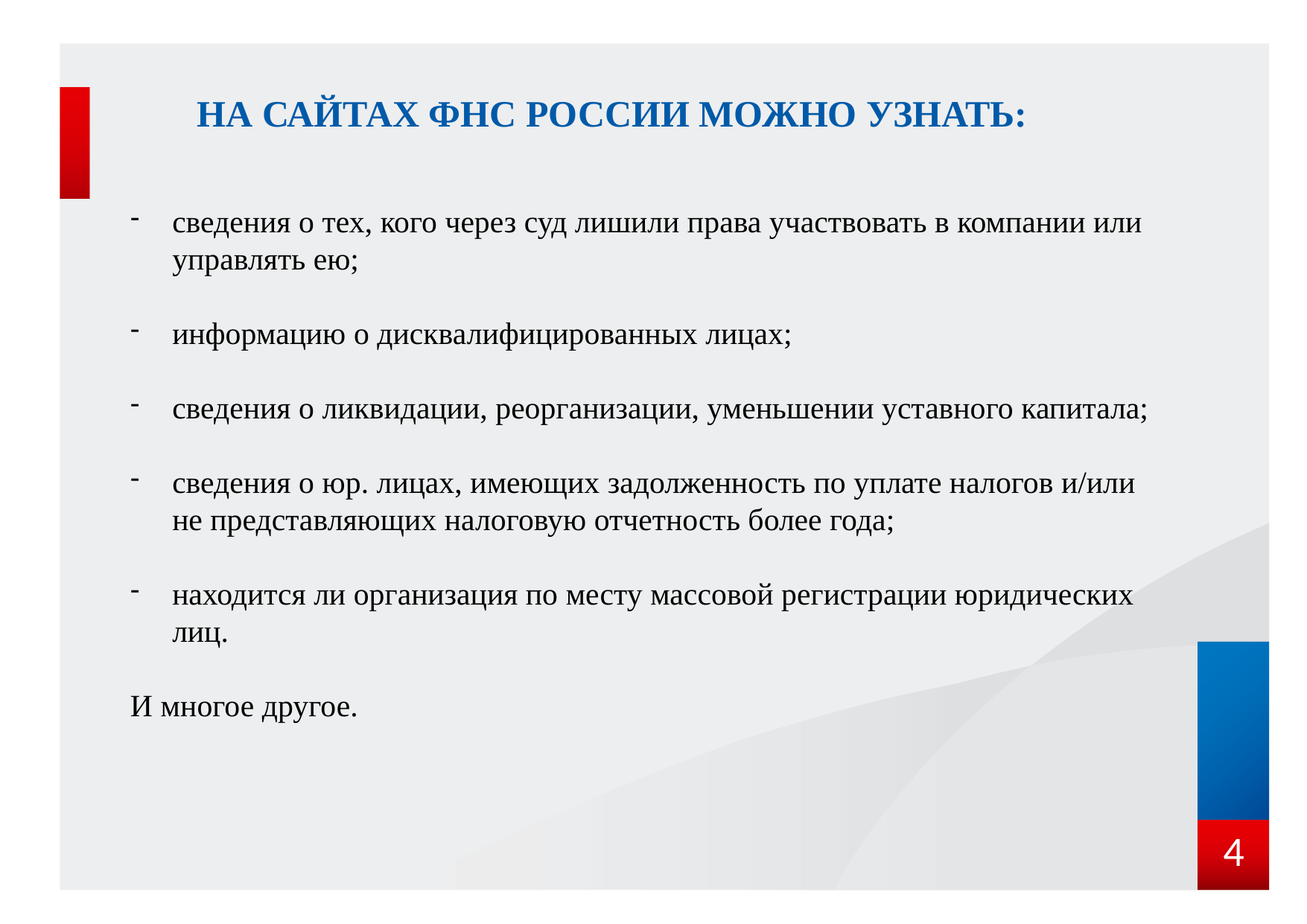

НА САЙТАХ ФНС РОССИИ МОЖНО УЗНАТЬ:

сведения о тех, кого через суд лишили права участвовать в компании или управлять ею;

информацию о дисквалифицированных лицах;

сведения о ликвидации, реорганизации, уменьшении уставного капитала;

сведения о юр. лицах, имеющих задолженность по уплате налогов и/или не представляющих налоговую отчетность более года;

находится ли организация по месту массовой регистрации юридических лиц.

И многое другое.

4